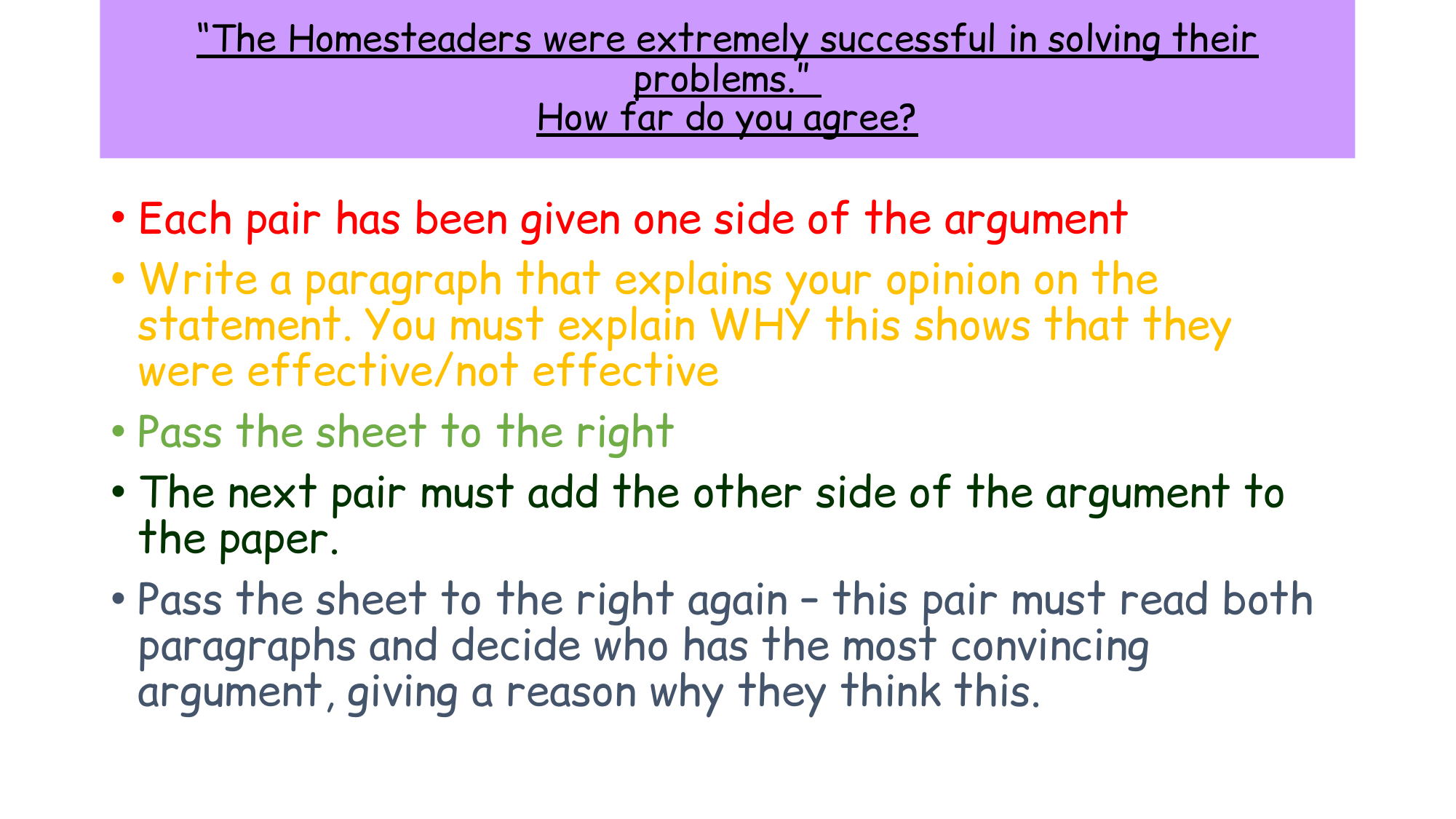

# “The Homesteaders were extremely successful in solving their problems.” How far do you agree?
Each pair has been given one side of the argument
Write a paragraph that explains your opinion on the statement. You must explain WHY this shows that they were effective/not effective
Pass the sheet to the right
The next pair must add the other side of the argument to the paper.
Pass the sheet to the right again – this pair must read both paragraphs and decide who has the most convincing argument, giving a reason why they think this.